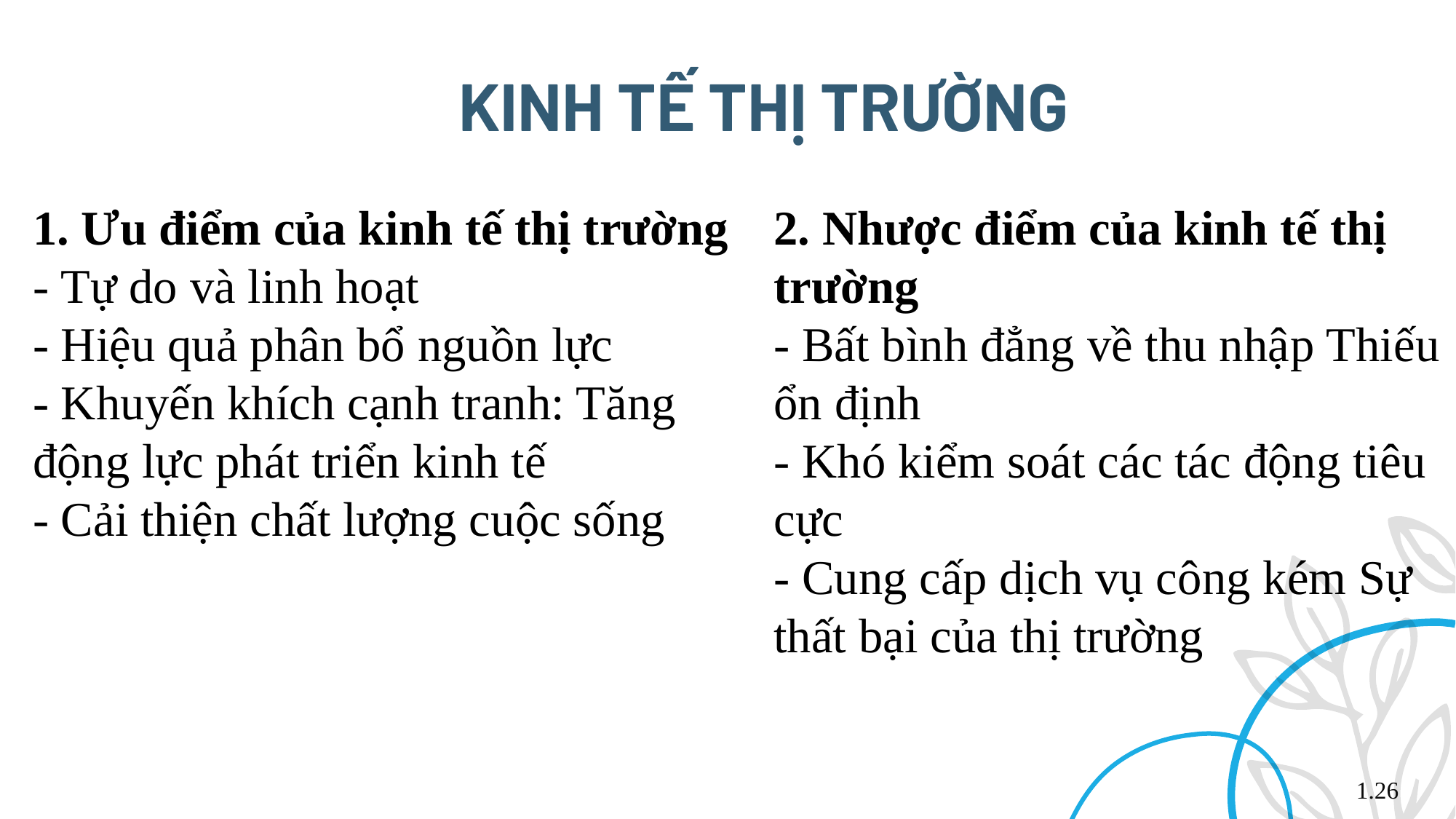

KINH TẾ THỊ TRƯỜNG
1. Ưu điểm của kinh tế thị trường
- Tự do và linh hoạt
- Hiệu quả phân bổ nguồn lực
- Khuyến khích cạnh tranh: Tăng động lực phát triển kinh tế
- Cải thiện chất lượng cuộc sống
2. Nhược điểm của kinh tế thị trường
- Bất bình đẳng về thu nhập Thiếu ổn định
- Khó kiểm soát các tác động tiêu cực
- Cung cấp dịch vụ công kém Sự thất bại của thị trường
1.26